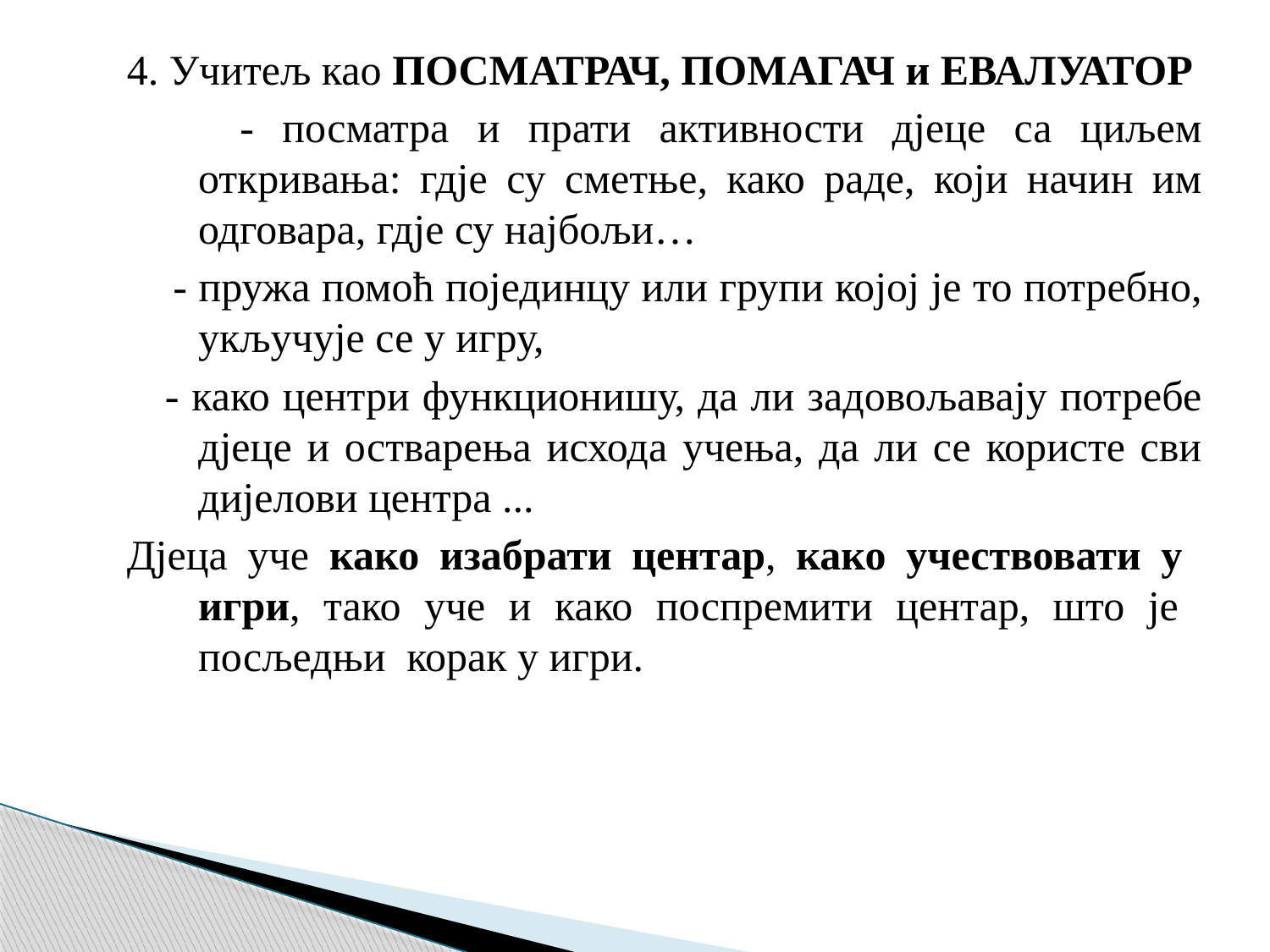

4. Учитељ као ПОСМАТРАЧ, ПОМАГАЧ и ЕВАЛУАТОР
    - посматра и прати активности дјеце са циљем откривања: гдје су сметње, како раде, који начин им одговара, гдје су најбољи…
    - пружа помоћ појединцу или групи којој је то потребно, укључује се у игру,
   - како центри функционишу, да ли задовољавају потребе дјеце и остварења исхода учења, да ли се користе сви дијелови центра ...
Дјеца уче како изабрати центар, како учествовати у  игри, тако уче и како поспремити центар, што је  посљедњи  корак у игри.